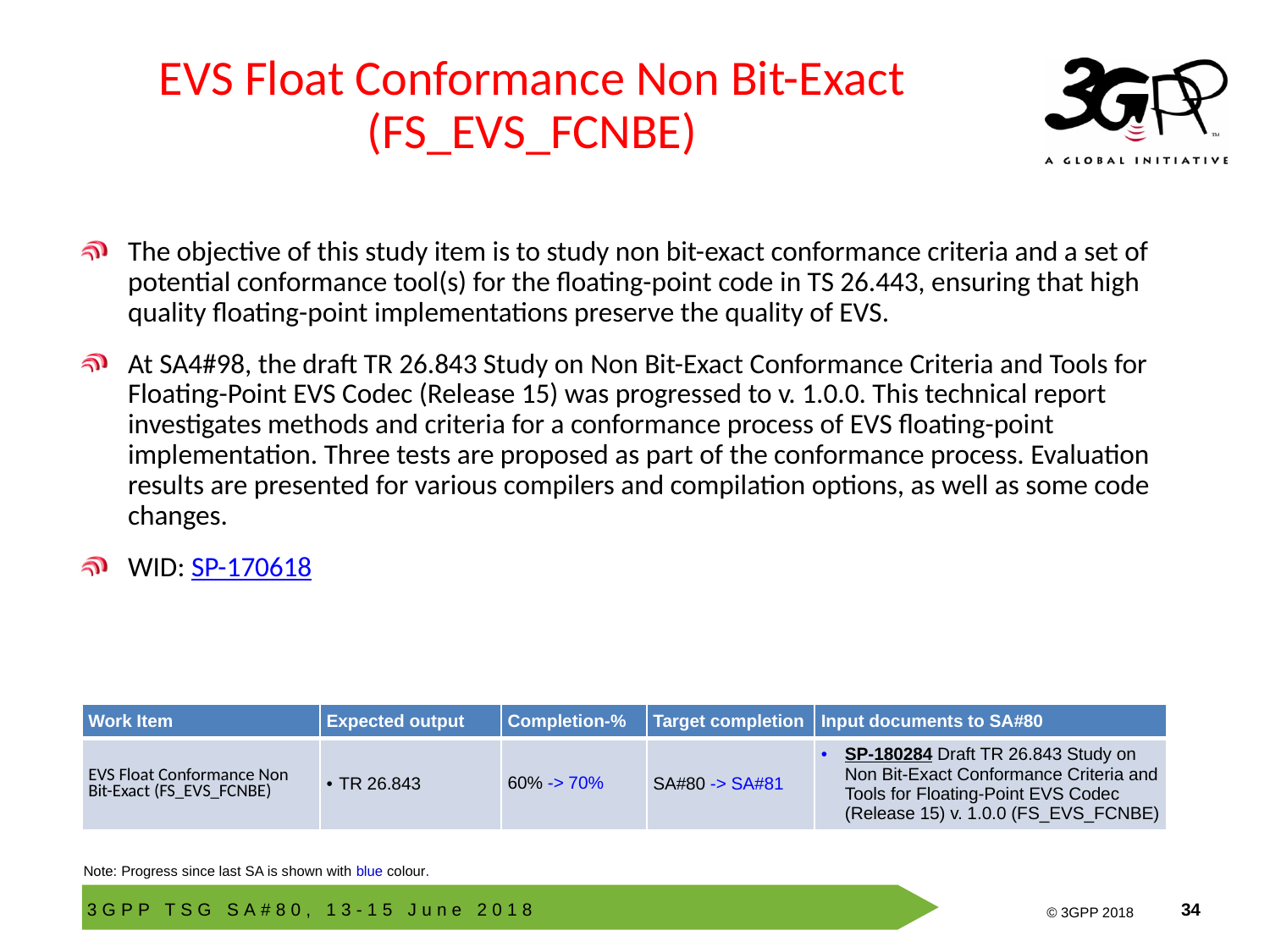

# EVS Float Conformance Non Bit-Exact (FS_EVS_FCNBE)
The objective of this study item is to study non bit-exact conformance criteria and a set of potential conformance tool(s) for the floating-point code in TS 26.443, ensuring that high quality floating-point implementations preserve the quality of EVS.
At SA4#98, the draft TR 26.843 Study on Non Bit-Exact Conformance Criteria and Tools for Floating-Point EVS Codec (Release 15) was progressed to v. 1.0.0. This technical report investigates methods and criteria for a conformance process of EVS floating-point implementation. Three tests are proposed as part of the conformance process. Evaluation results are presented for various compilers and compilation options, as well as some code changes.
WID: SP-170618
| Work Item | Expected output | Completion-% | Target completion | Input documents to SA#80 |
| --- | --- | --- | --- | --- |
| EVS Float Conformance Non Bit-Exact (FS\_EVS\_FCNBE) | TR 26.843 | 60% -> 70% | SA#80 -> SA#81 | SP-180284 Draft TR 26.843 Study on Non Bit-Exact Conformance Criteria and Tools for Floating-Point EVS Codec (Release 15) v. 1.0.0 (FS\_EVS\_FCNBE) |
Note: Progress since last SA is shown with blue colour.